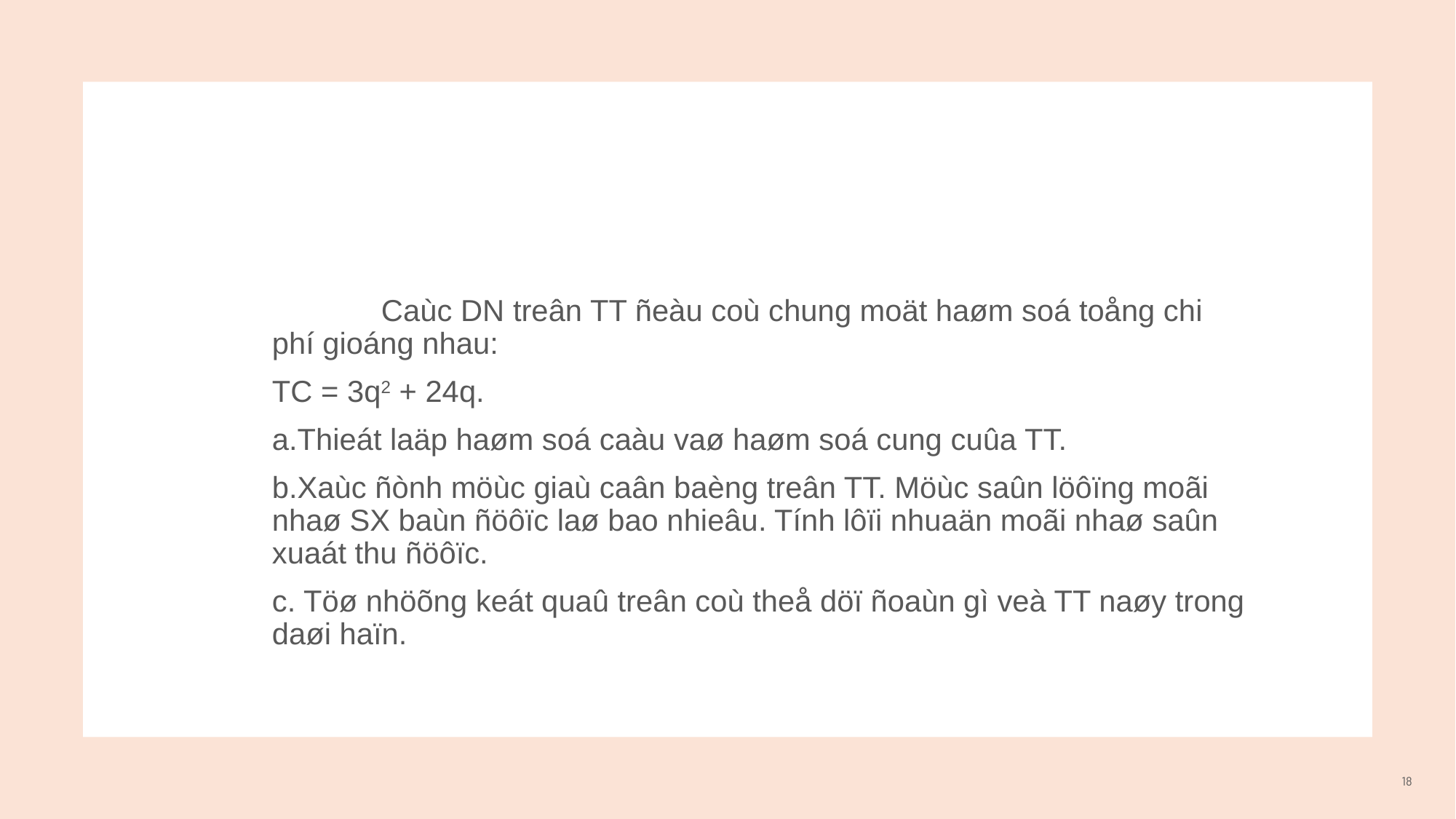

#
		Caùc DN treân TT ñeàu coù chung moät haøm soá toång chi phí gioáng nhau:
	TC = 3q2 + 24q.
	a.Thieát laäp haøm soá caàu vaø haøm soá cung cuûa TT.
	b.Xaùc ñònh möùc giaù caân baèng treân TT. Möùc saûn löôïng moãi nhaø SX baùn ñöôïc laø bao nhieâu. Tính lôïi nhuaän moãi nhaø saûn xuaát thu ñöôïc.
	c. Töø nhöõng keát quaû treân coù theå döï ñoaùn gì veà TT naøy trong daøi haïn.
18